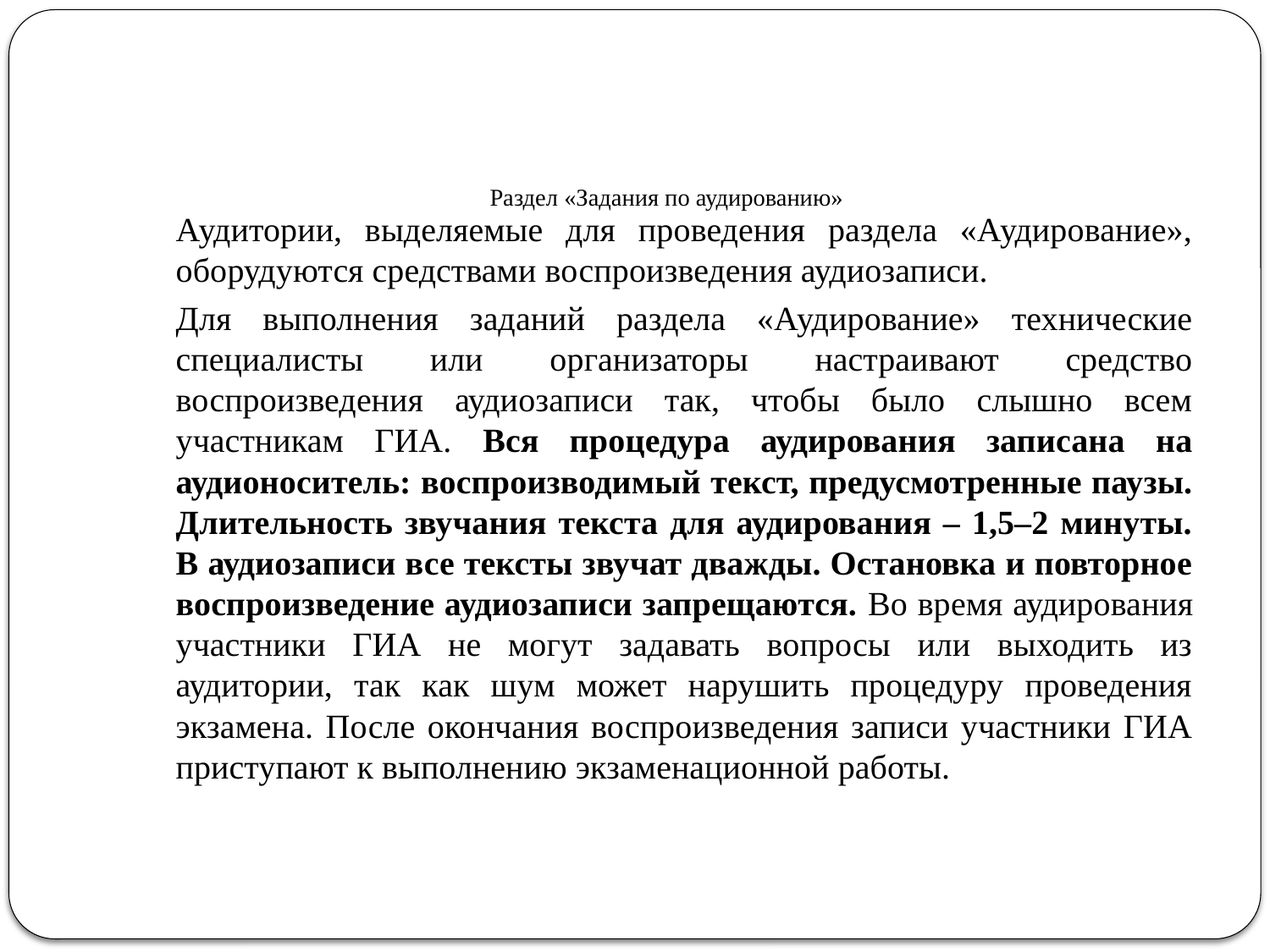

# Раздел «Задания по аудированию»
		Аудитории, выделяемые для проведения раздела «Аудирование», оборудуются средствами воспроизведения аудиозаписи.
		Для выполнения заданий раздела «Аудирование» технические специалисты или организаторы настраивают средство воспроизведения аудиозаписи так, чтобы было слышно всем участникам ГИА. Вся процедура аудирования записана на аудионоситель: воспроизводимый текст, предусмотренные паузы. Длительность звучания текста для аудирования – 1,5–2 минуты. В аудиозаписи все тексты звучат дважды. Остановка и повторное воспроизведение аудиозаписи запрещаются. Во время аудирования участники ГИА не могут задавать вопросы или выходить из аудитории, так как шум может нарушить процедуру проведения экзамена. После окончания воспроизведения записи участники ГИА приступают к выполнению экзаменационной работы.